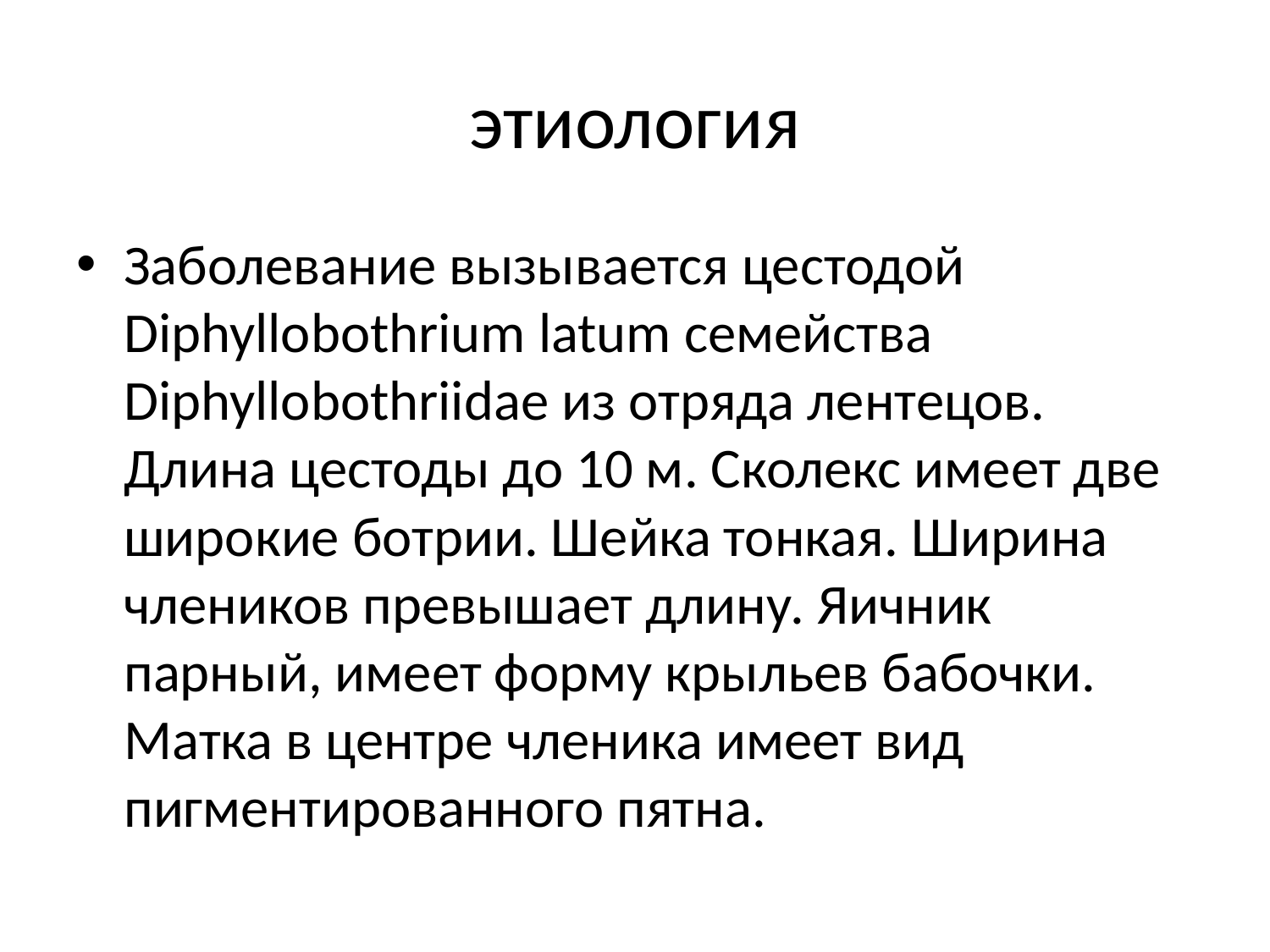

# этиология
Заболевание вызывается цестодой Diphyllobothrium latum семейства Diphyllobothriidae из отряда лентецов. Длина цестоды до 10 м. Сколекс имеет две широкие ботрии. Шейка тонкая. Ширина члеников превышает длину. Яичник парный, имеет форму крыльев бабочки. Матка в центре членика имеет вид пигментированного пятна.